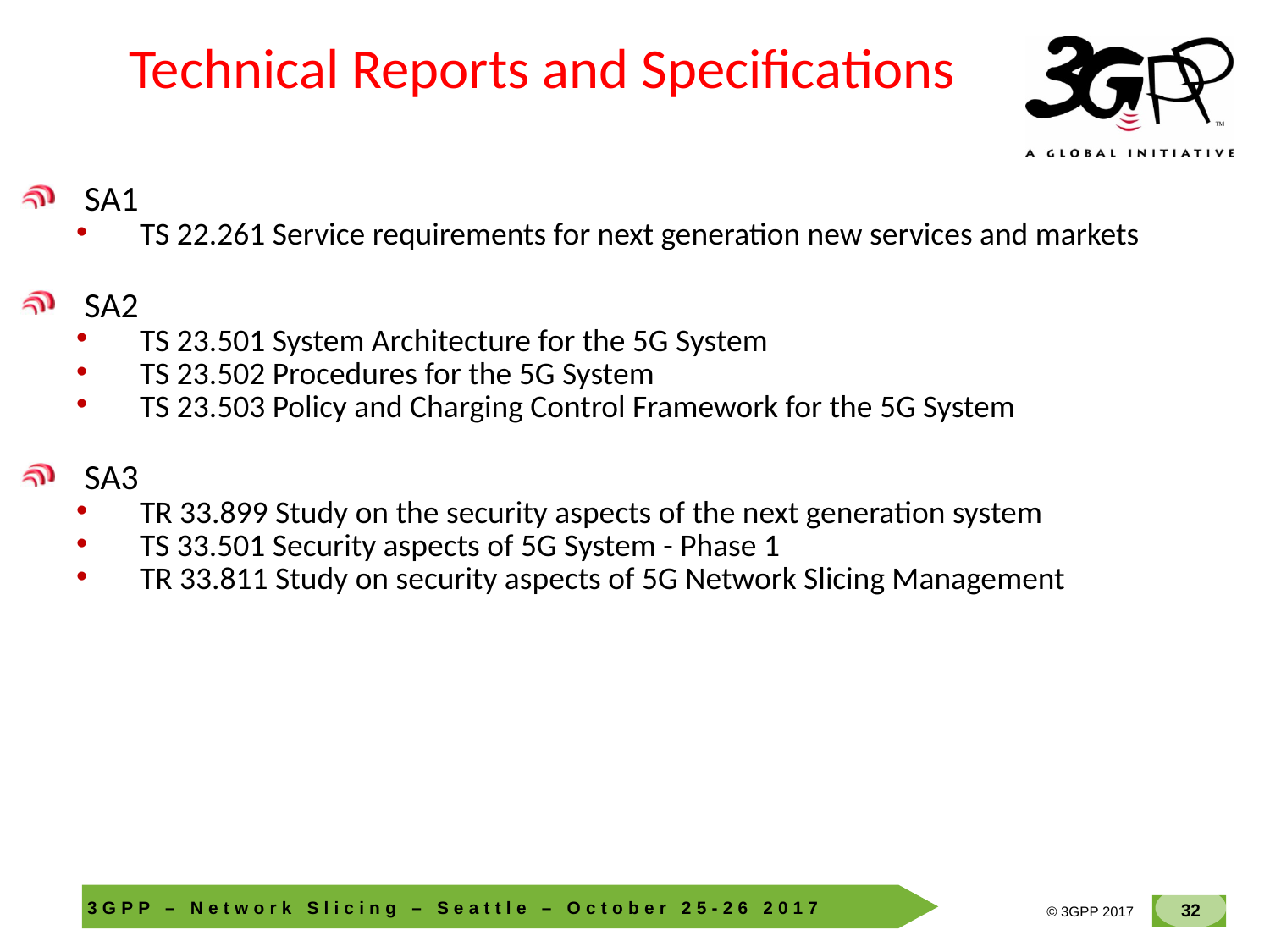

Technical Reports and Specifications
SA1
TS 22.261 Service requirements for next generation new services and markets

SA2
TS 23.501 System Architecture for the 5G System
TS 23.502 Procedures for the 5G System
TS 23.503 Policy and Charging Control Framework for the 5G System

SA3
TR 33.899 Study on the security aspects of the next generation system
TS 33.501 Security aspects of 5G System - Phase 1
TR 33.811 Study on security aspects of 5G Network Slicing Management